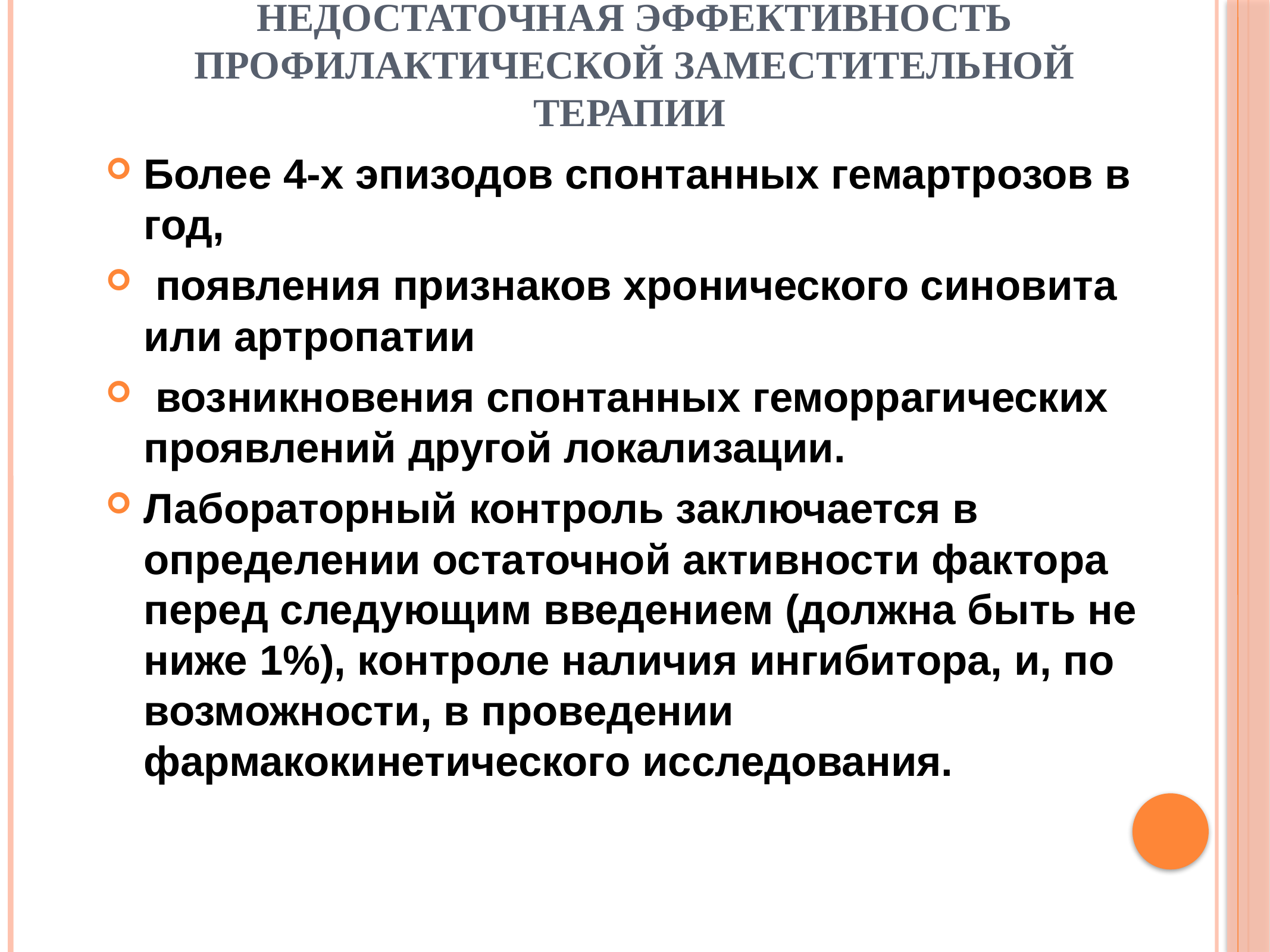

# недостаточная эффективность профилактической заместительной терапии
Более 4-х эпизодов спонтанных гемартрозов в год,
 появления признаков хронического синовита или артропатии
 возникновения спонтанных геморрагических проявлений другой локализации.
Лабораторный контроль заключается в определении остаточной активности фактора перед следующим введением (должна быть не ниже 1%), контроле наличия ингибитора, и, по возможности, в проведении фармакокинетического исследования.